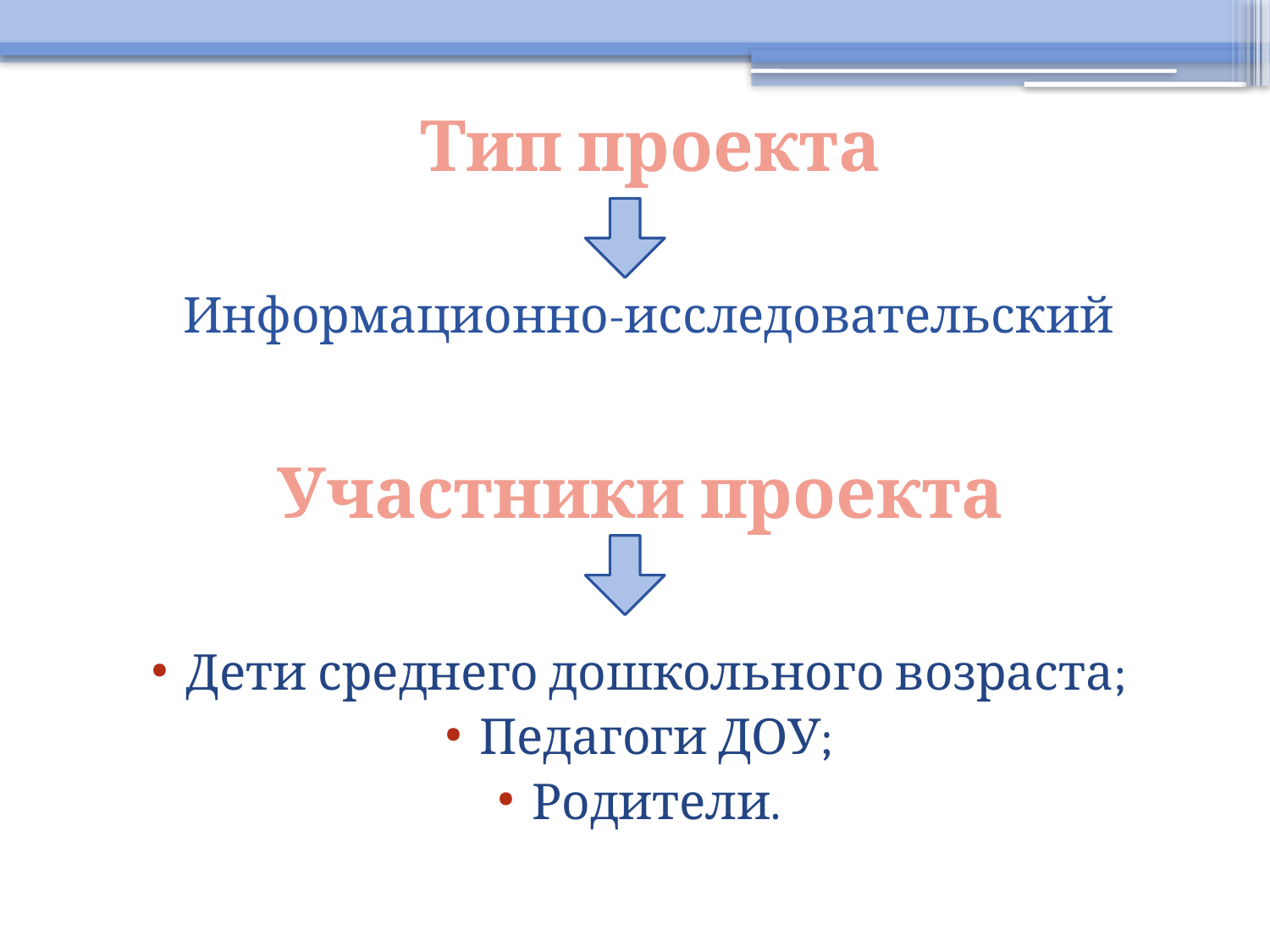

Тип проекта

Информационно-исследовательский
# Участники проекта

Дети среднего дошкольного возраста;
Педагоги ДОУ;
Родители.